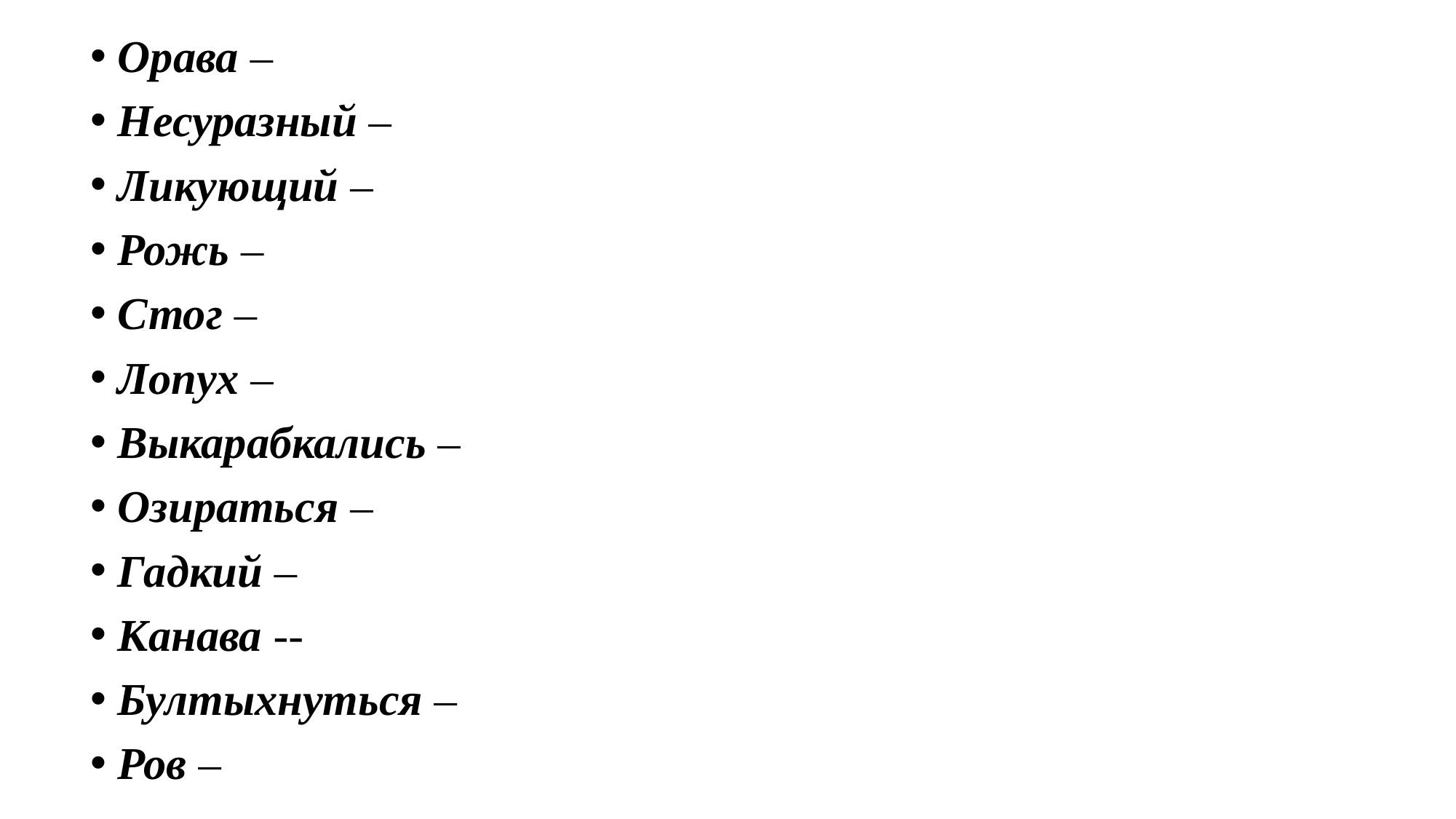

Орава –
Несуразный –
Ликующий –
Рожь –
Стог –
Лопух –
Выкарабкались –
Озираться –
Гадкий –
Канава --
Бултыхнуться –
Ров –